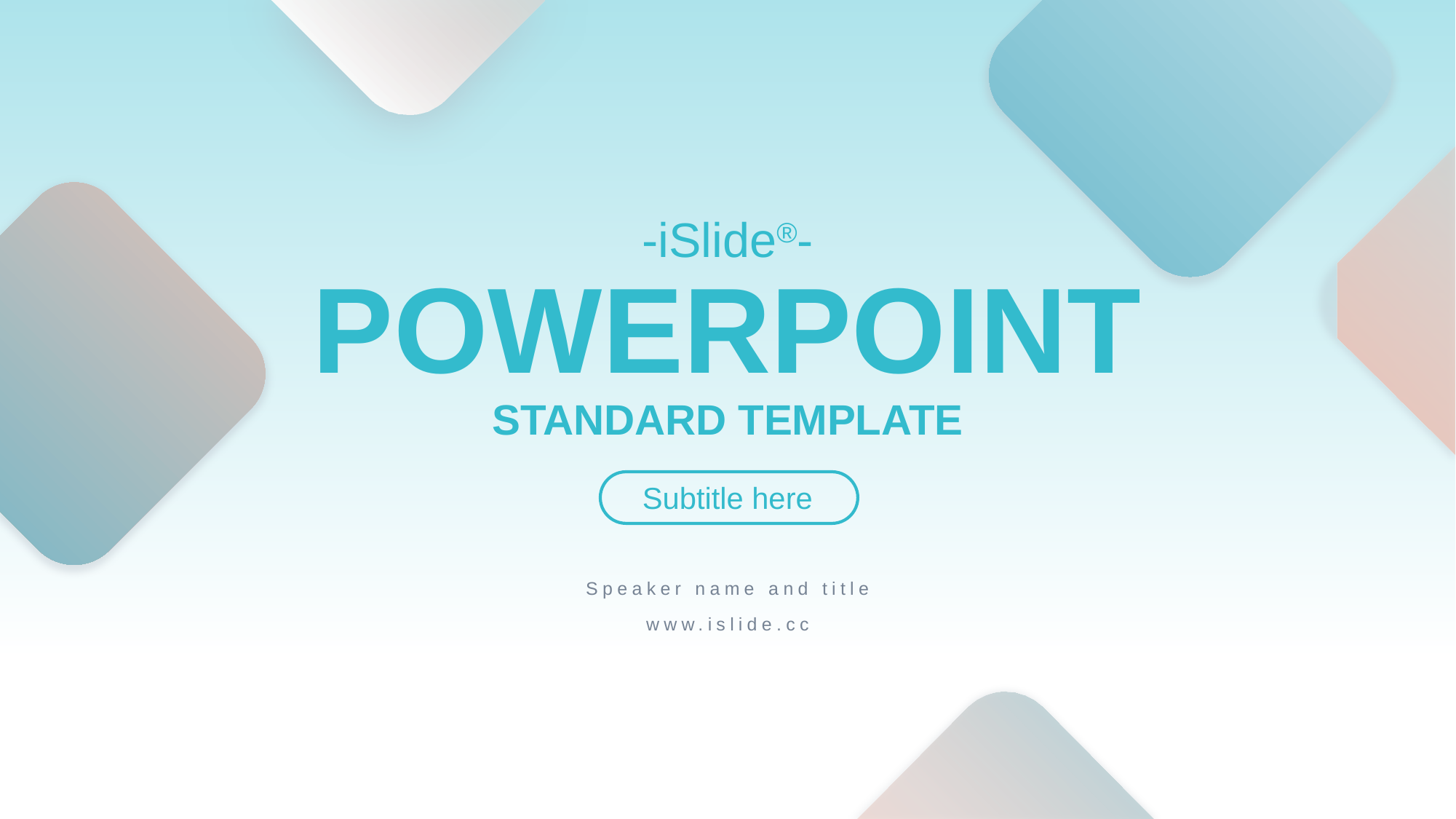

# -iSlide®- POWERPOINT
STANDARD TEMPLATE

Subtitle here
Speaker name and title
www.islide.cc